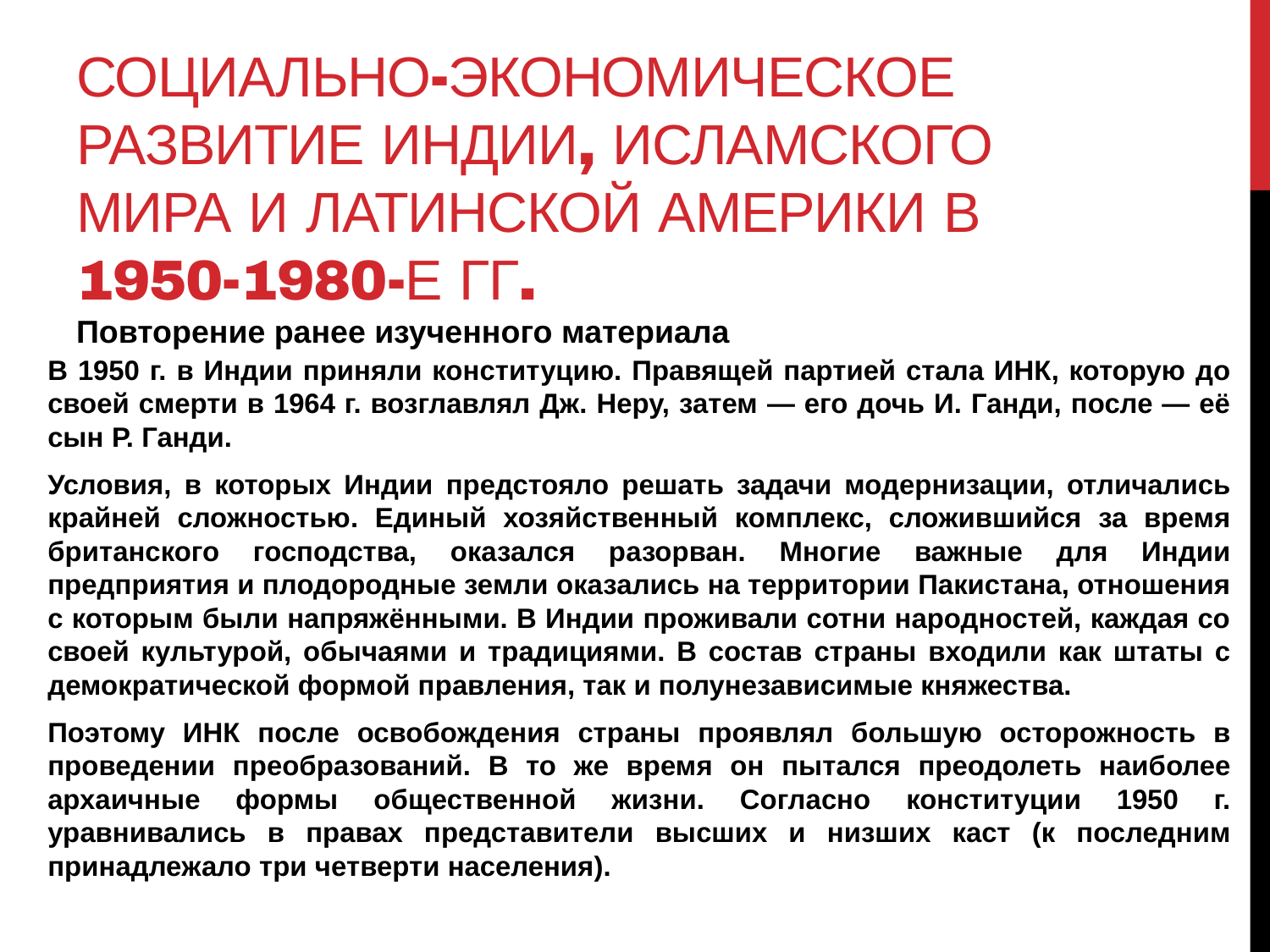

# Социально-экономическое развитие Индии, исламского мира и Латинской америки в 1950-1980-е гг. Повторение ранее изученного материала
В 1950 г. в Индии приняли конституцию. Правящей партией стала ИНК, которую до своей смерти в 1964 г. возглавлял Дж. Неру, затем — его дочь И. Ганди, после — её сын Р. Ганди.
Условия, в которых Индии предстояло решать задачи модернизации, отличались крайней сложностью. Единый хозяйственный комплекс, сложившийся за время британского господства, оказался разорван. Многие важные для Индии предприятия и плодородные земли оказались на территории Пакистана, отношения с которым были напряжёнными. В Индии проживали сотни народностей, каждая со своей культурой, обычаями и традициями. В состав страны входили как штаты с демократической формой правления, так и полунезависимые княжества.
Поэтому ИНК после освобождения страны проявлял большую осторожность в проведении преобразований. В то же время он пытался преодолеть наиболее архаичные формы общественной жизни. Согласно конституции 1950 г. уравнивались в правах представители высших и низших каст (к последним принадлежало три четверти населения).